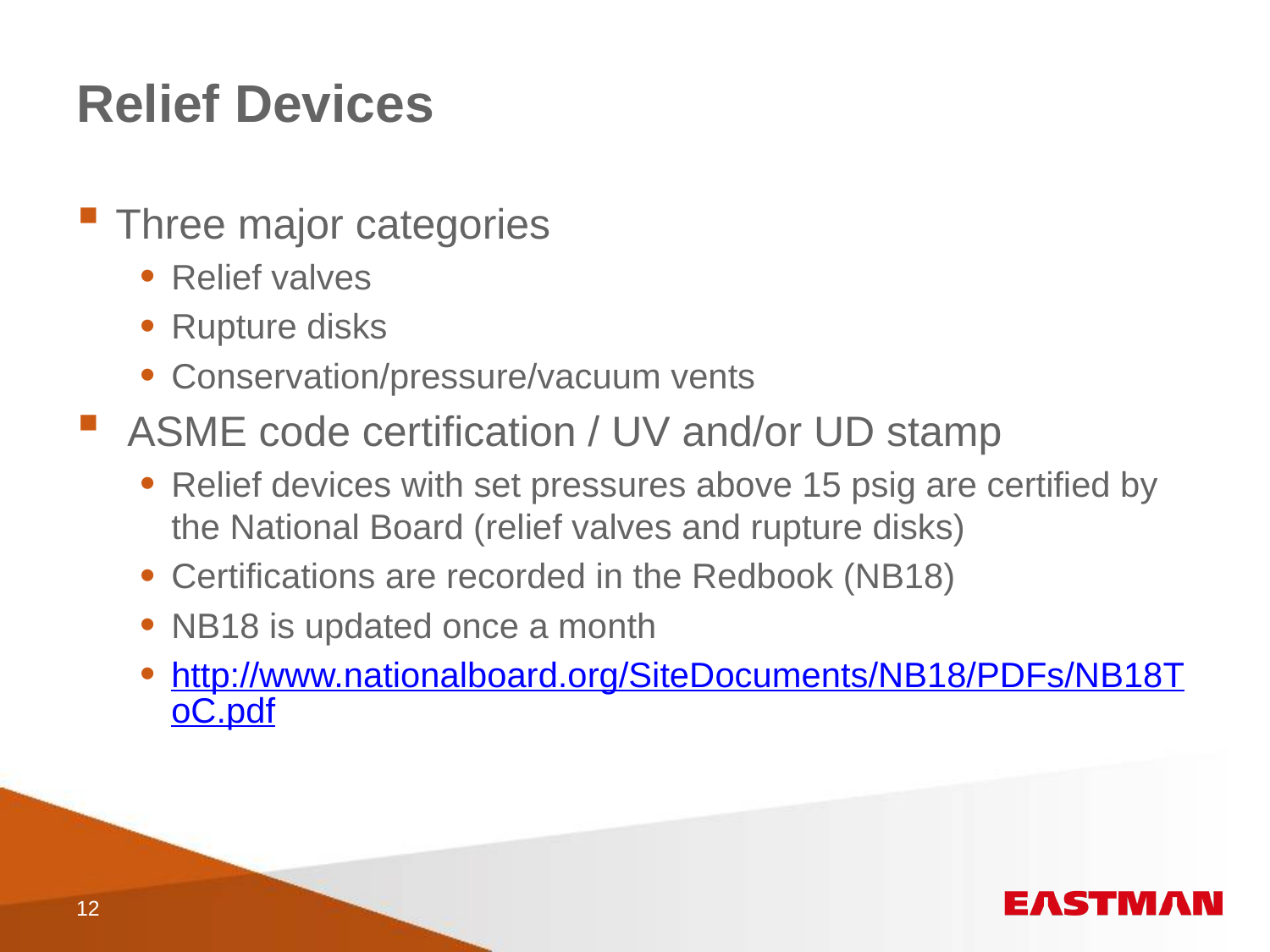

# Relief Devices
Three major categories
Relief valves
Rupture disks
Conservation/pressure/vacuum vents
 ASME code certification / UV and/or UD stamp
Relief devices with set pressures above 15 psig are certified by the National Board (relief valves and rupture disks)
Certifications are recorded in the Redbook (NB18)
NB18 is updated once a month
http://www.nationalboard.org/SiteDocuments/NB18/PDFs/NB18ToC.pdf

12